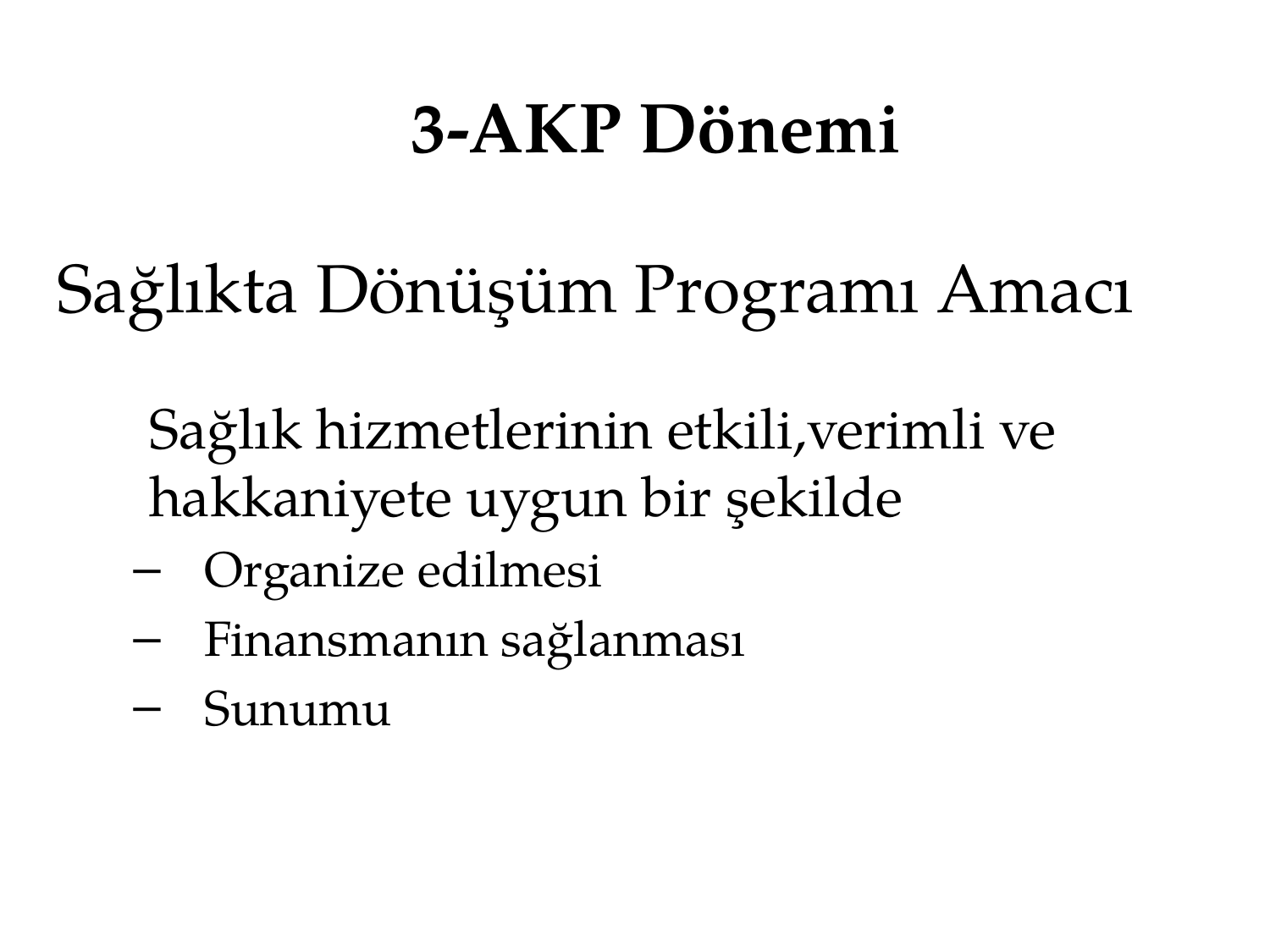

3-AKP Dönemi
# Sağlıkta Dönüşüm Programı Amacı
	Sağlık hizmetlerinin etkili,verimli ve hakkaniyete uygun bir şekilde
Organize edilmesi
Finansmanın sağlanması
Sunumu